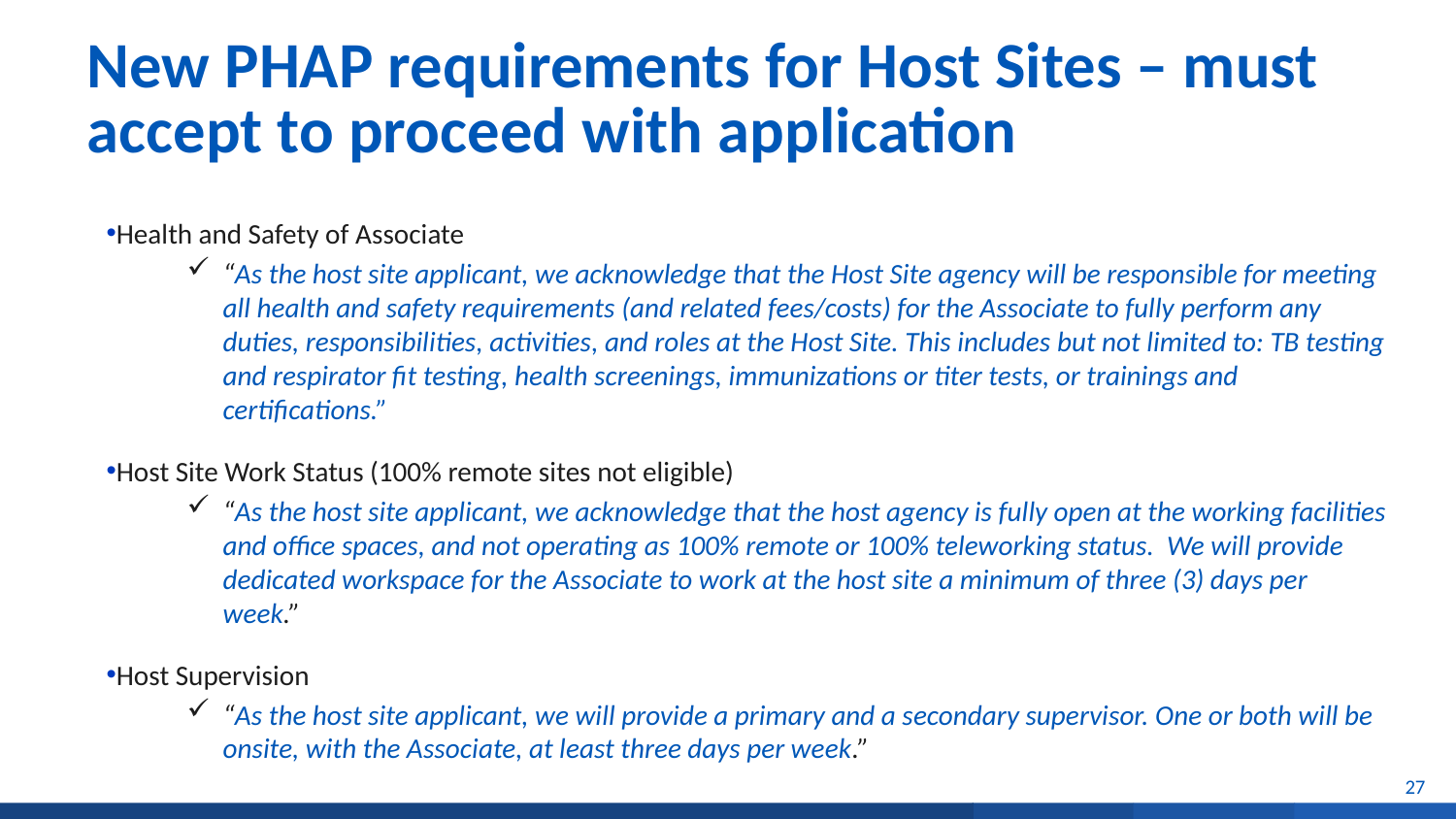

# New PHAP requirements for Host Sites – must accept to proceed with application
Health and Safety of Associate
“As the host site applicant, we acknowledge that the Host Site agency will be responsible for meeting all health and safety requirements (and related fees/costs) for the Associate to fully perform any duties, responsibilities, activities, and roles at the Host Site. This includes but not limited to: TB testing and respirator fit testing, health screenings, immunizations or titer tests, or trainings and certifications.”
Host Site Work Status (100% remote sites not eligible)
“As the host site applicant, we acknowledge that the host agency is fully open at the working facilities and office spaces, and not operating as 100% remote or 100% teleworking status.  We will provide dedicated workspace for the Associate to work at the host site a minimum of three (3) days per week.”
Host Supervision
“As the host site applicant, we will provide a primary and a secondary supervisor. One or both will be onsite, with the Associate, at least three days per week.”
27